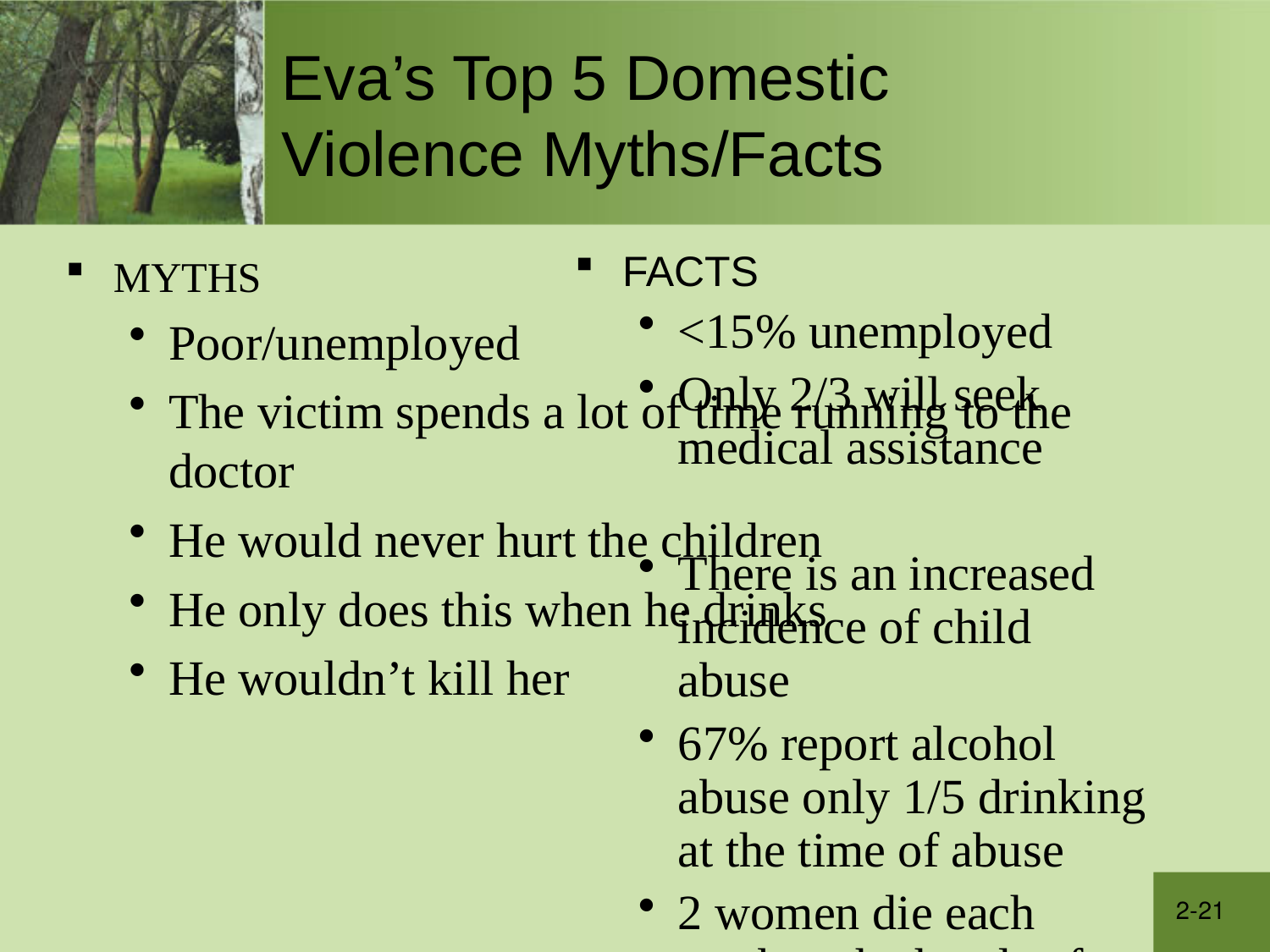

# Eva’s Top 5 Domestic Violence Myths/Facts
MYTHS
Poor/unemployed
The victim spends a lot of time running to the doctor
He would never hurt the children
He only does this when he drinks
He wouldn’t kill her

FACTS
<15% unemployed
Only 2/3 will seek medical assistance

There is an increased incidence of child abuse
67% report alcohol abuse only 1/5 drinking at the time of abuse
2 women die each week at the hands of their husbands/Texas

2-21